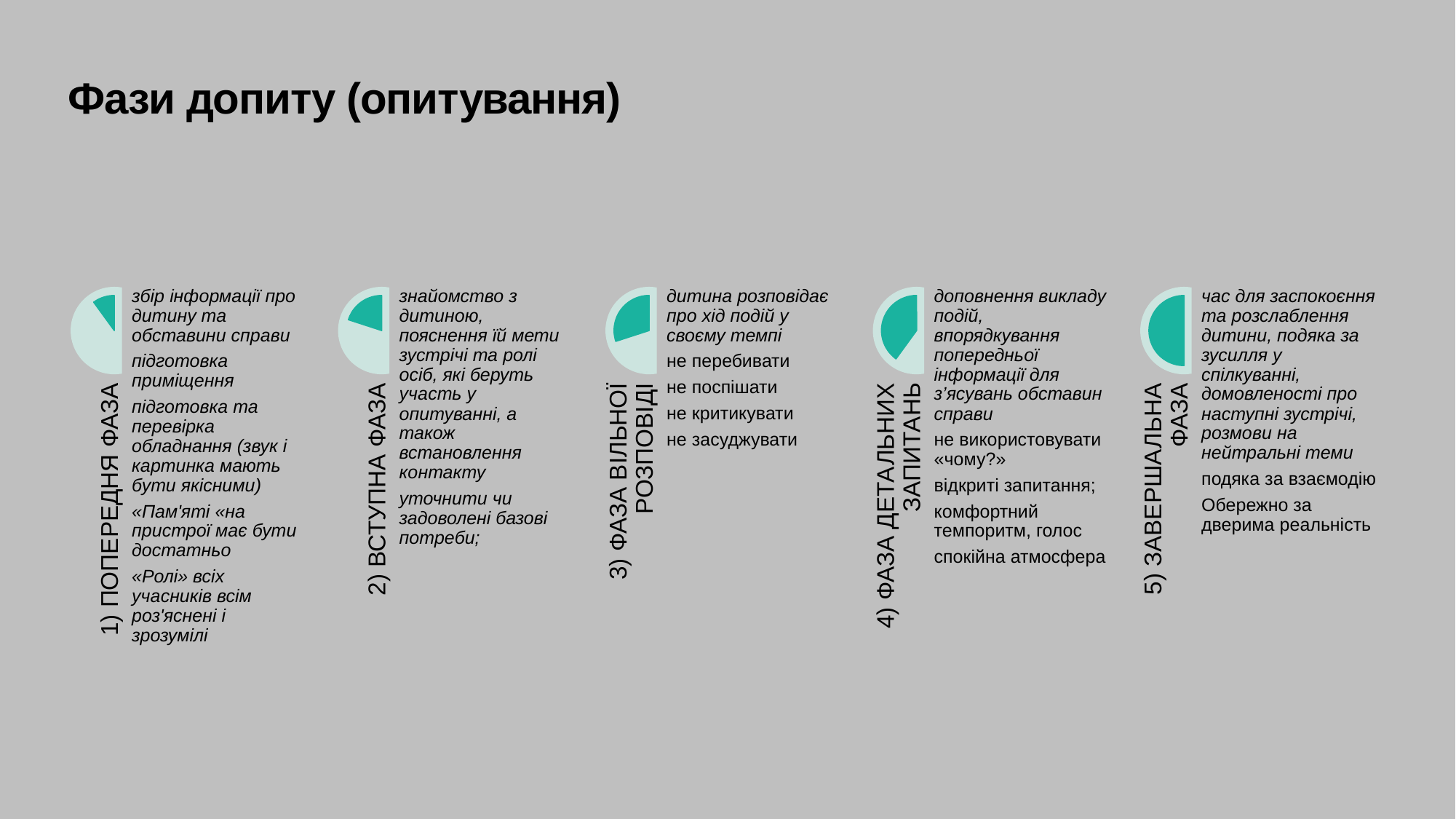

Фази допиту (опитування)
1) ПОПЕРЕДНЯ ФАЗА
збір інформації про дитину та обставини справи
підготовка приміщення
підготовка та перевірка обладнання (звук і картинка мають бути якісними)
«Пам'яті «на пристрої має бути достатньо
«Ролі» всіх учасників всім роз'яснені і зрозумілі
2) ВСТУПНА ФАЗА
знайомство з дитиною, пояснення їй мети зустрічі та ролі осіб, які беруть участь у опитуванні, а також встановлення контакту
уточнити чи задоволені базові потреби;
3) ФАЗА ВІЛЬНОЇ РОЗПОВІДІ
дитина розповідає про хід подій у своєму темпі
не перебивати
не поспішати
не критикувати
не засуджувати
4) ФАЗА ДЕТАЛЬНИХ ЗАПИТАНЬ
доповнення викладу подій, впорядкування попередньої інформації для з’ясувань обставин справи
не використовувати «чому?»
відкриті запитання;
комфортний темпоритм, голос
спокійна атмосфера
5) ЗАВЕРШАЛЬНА ФАЗА
час для заспокоєння та розслаблення дитини, подяка за зусилля у спілкуванні, домовленості про наступні зустрічі, розмови на нейтральні теми
подяка за взаємодію
Обережно за дверима реальність